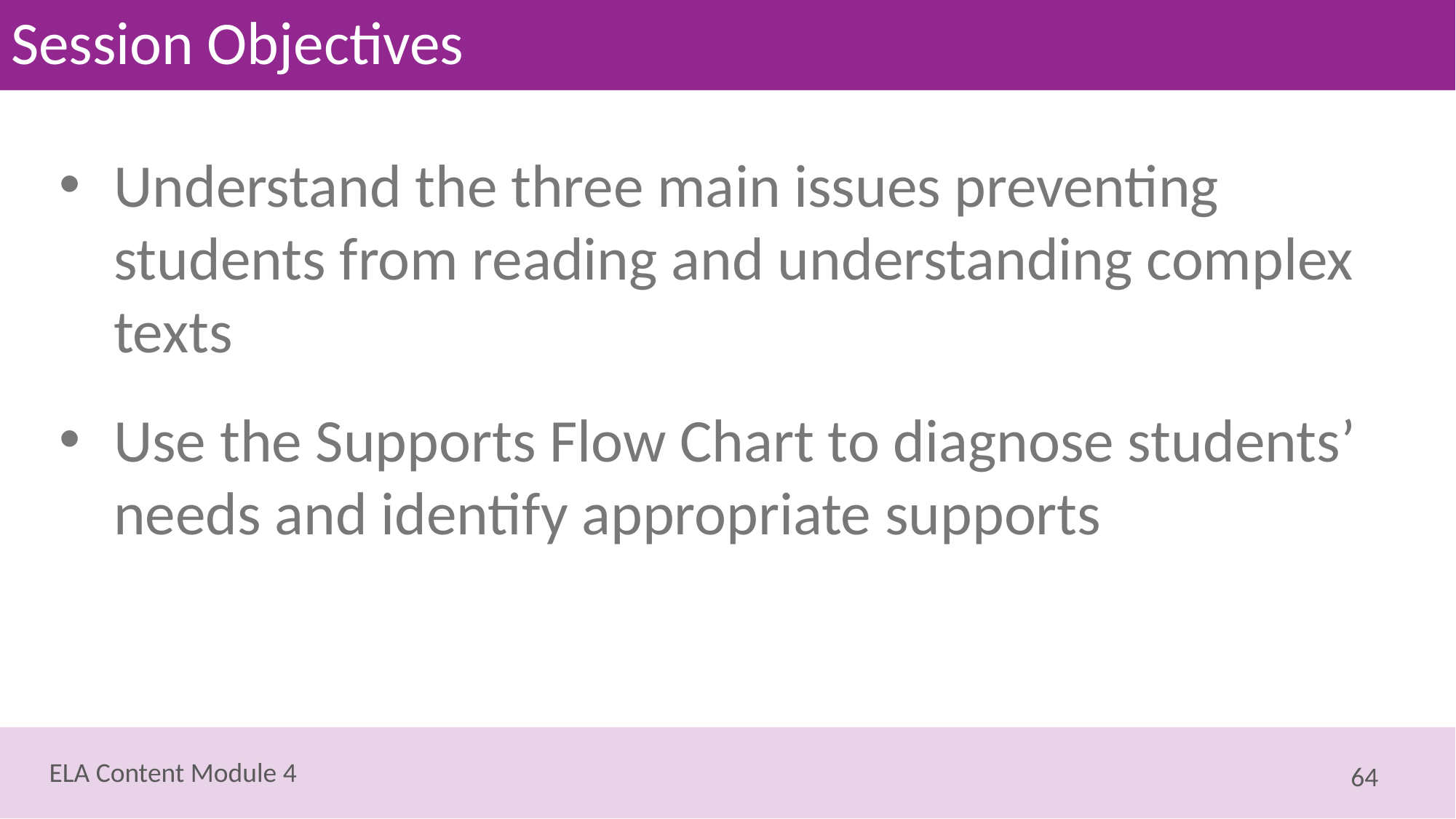

# Session Objectives

Understand the three main issues preventing students from reading and understanding complex texts

Use the Supports Flow Chart to diagnose students’ needs and identify appropriate supports

64